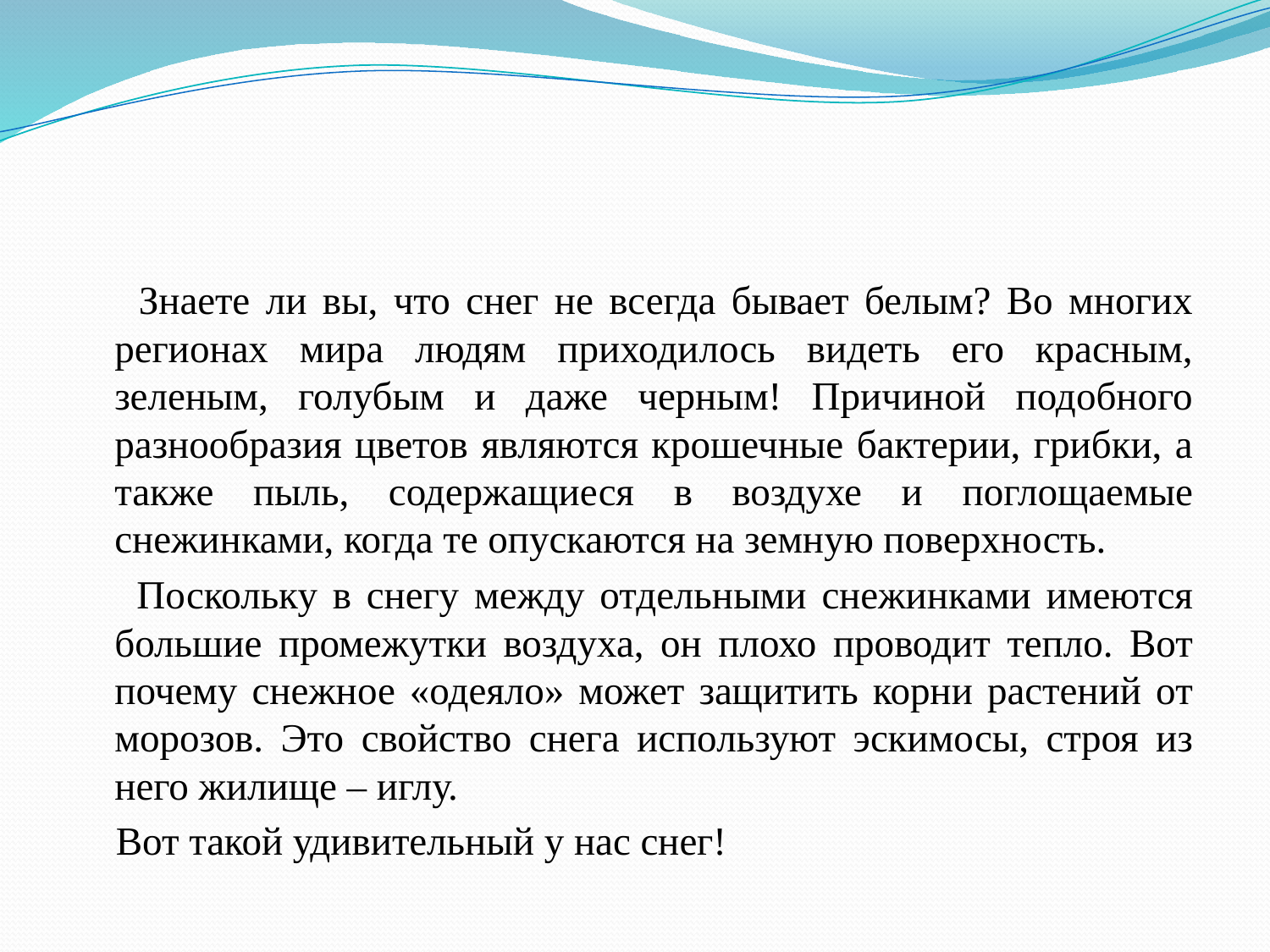

#
    Знаете ли вы, что снег не всегда бывает белым? Во многих регионах мира людям приходилось видеть его красным, зеленым, голубым и даже черным! Причиной подобного разнообразия цветов являются крошечные бактерии, грибки, а также пыль, содержащиеся в воздухе и поглощаемые снежинками, когда те опускаются на земную поверхность.
    Поскольку в снегу между отдельными снежинками имеются большие промежутки воздуха, он плохо проводит тепло. Вот почему снежное «одеяло» может защитить корни растений от морозов. Это свойство снега используют эскимосы, строя из него жилище – иглу.
    Вот такой удивительный у нас снег!